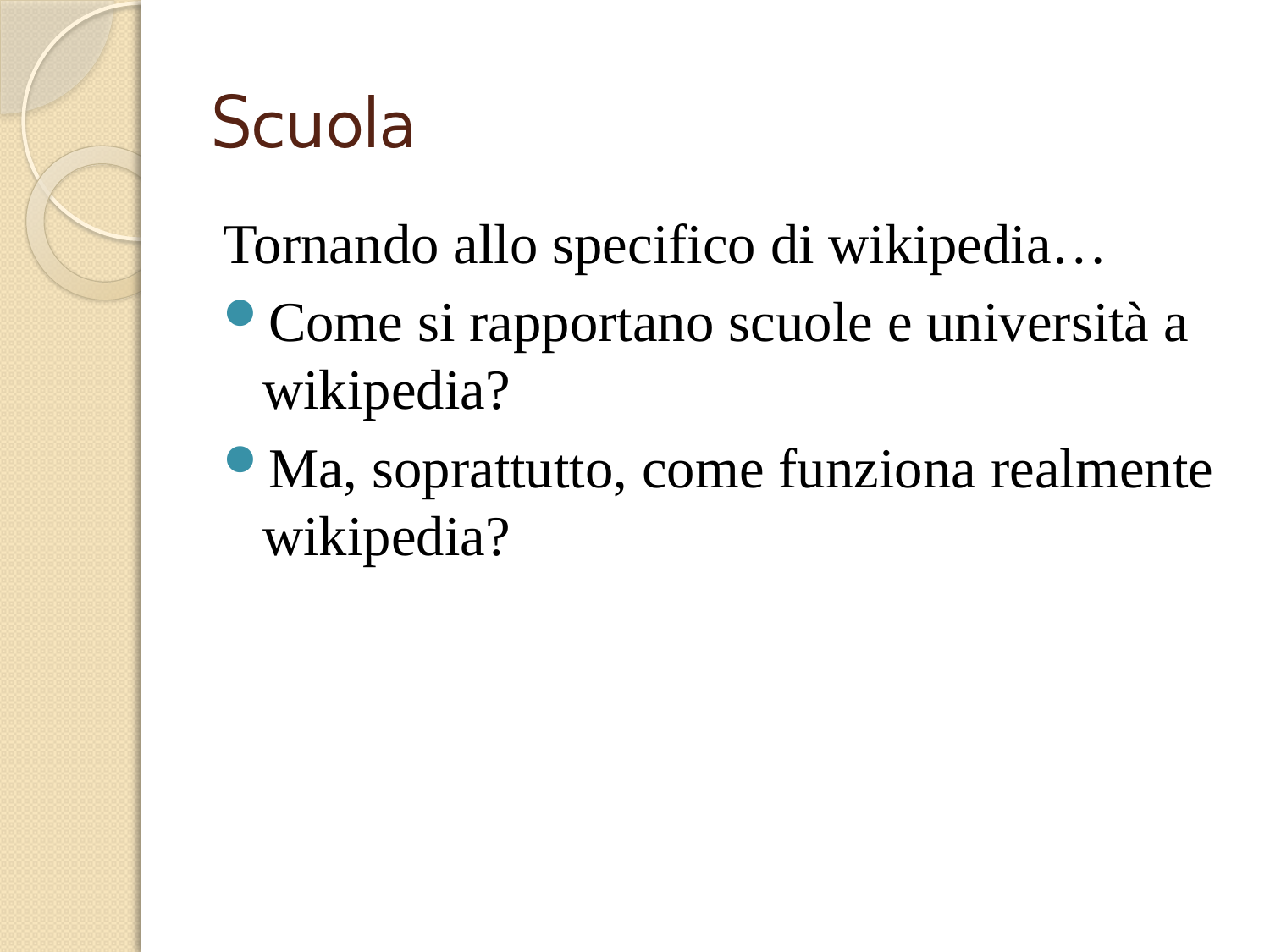

# Scuola
Tornando allo specifico di wikipedia…
Come si rapportano scuole e università a wikipedia?
Ma, soprattutto, come funziona realmente wikipedia?